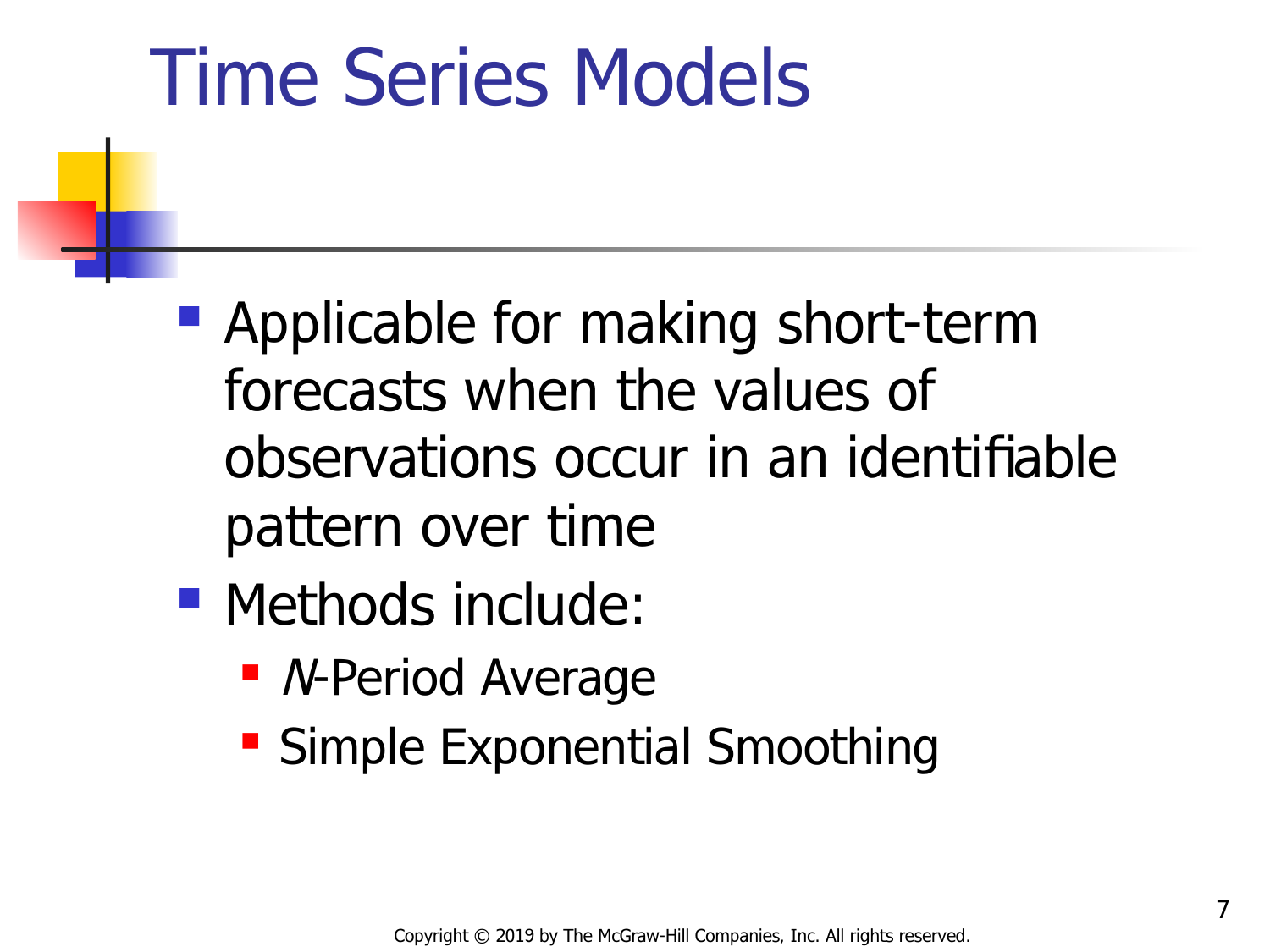

# Time Series Models
Applicable for making short-term forecasts when the values of observations occur in an identifiable pattern over time
Methods include:
N-Period Average
Simple Exponential Smoothing

7
Copyright © 2019 by The McGraw-Hill Companies, Inc. All rights reserved.